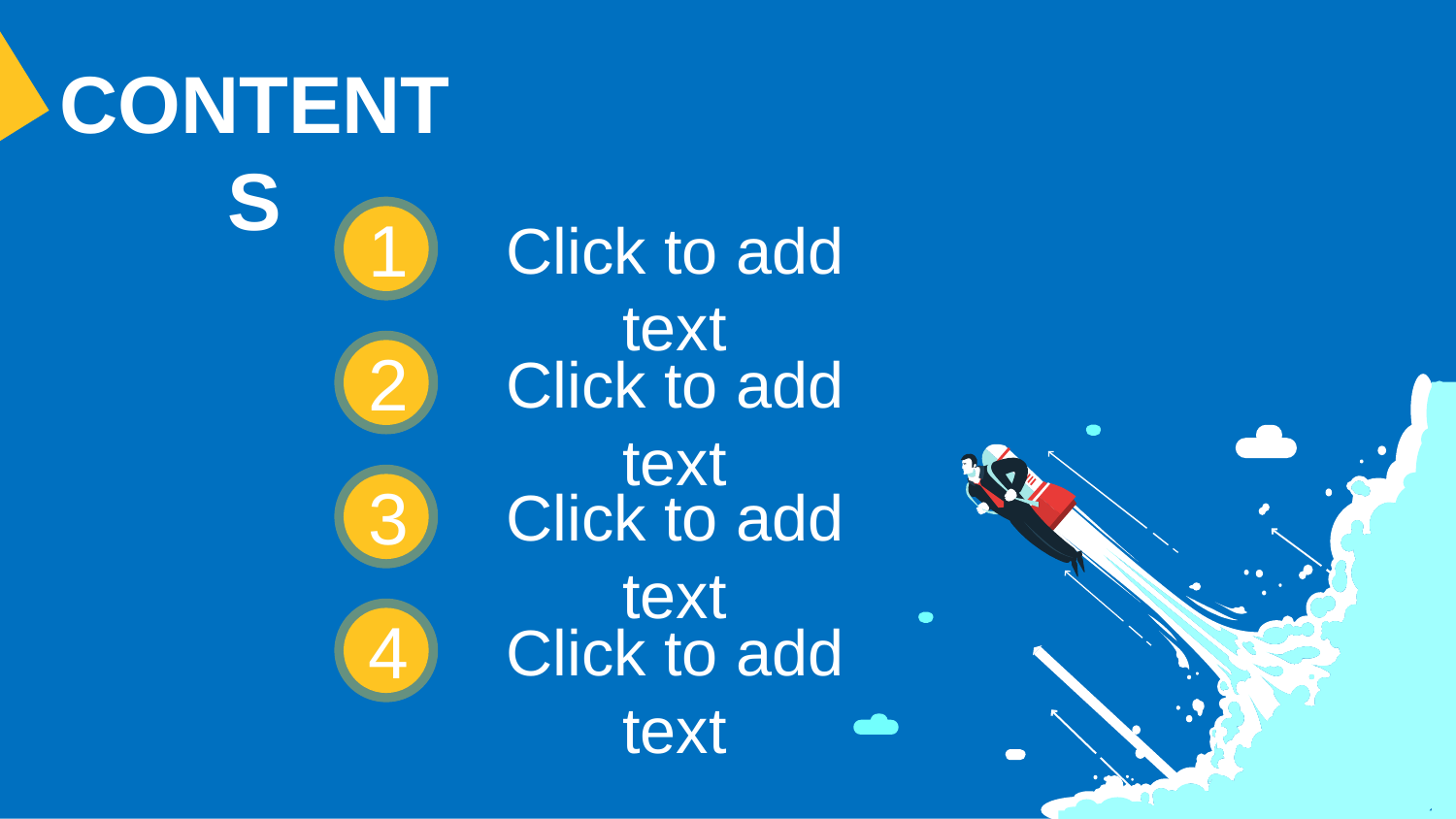

CONTENTS

1
Click to add text

2
Click to add text

3
Click to add text

4
Click to add text